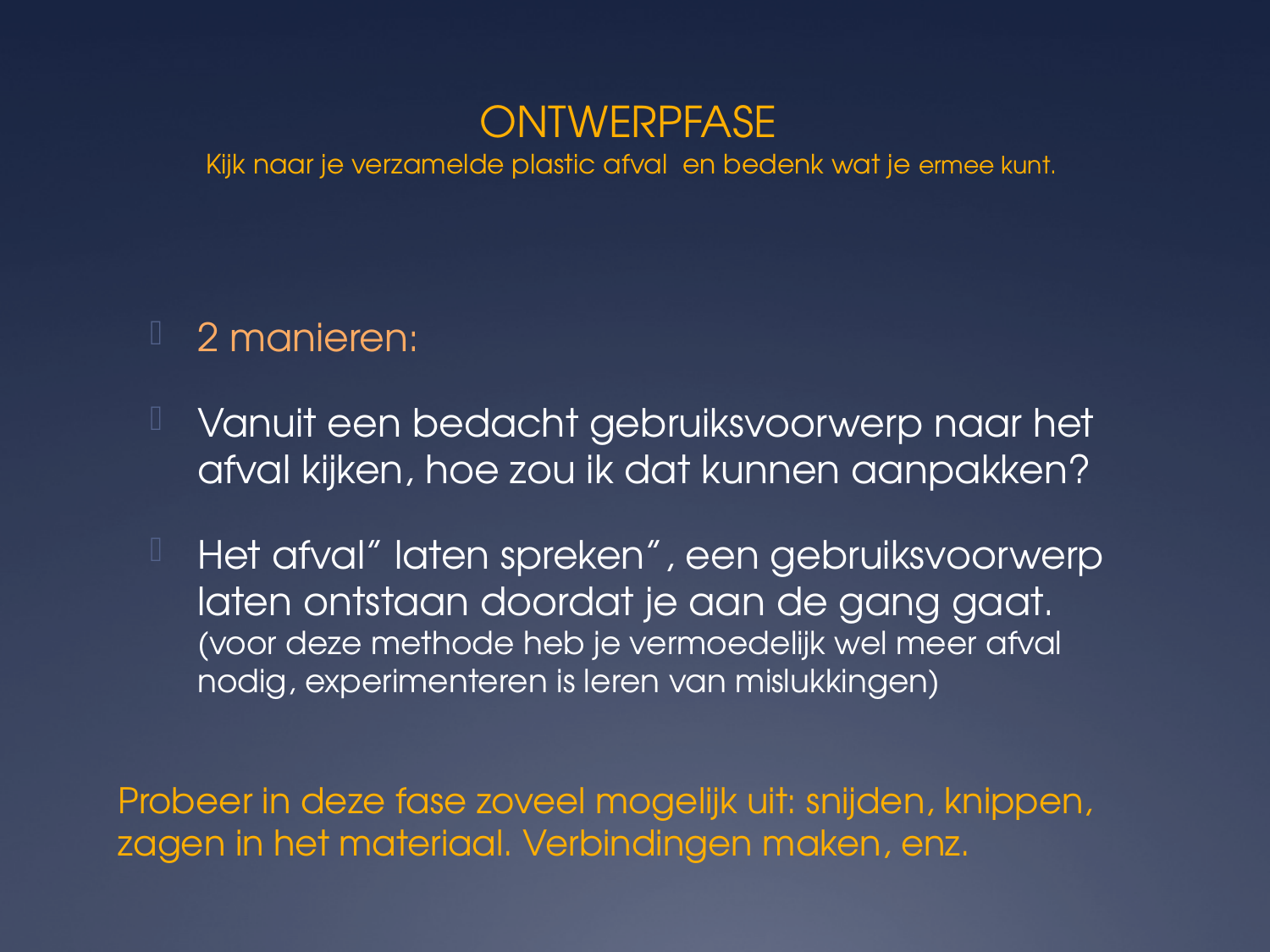

# ONTWERPFASE Kijk naar je verzamelde plastic afval  en bedenk wat je ermee kunt.
2 manieren:
Vanuit een bedacht gebruiksvoorwerp naar het afval kijken, hoe zou ik dat kunnen aanpakken?
Het afval” laten spreken”, een gebruiksvoorwerp laten ontstaan doordat je aan de gang gaat. (voor deze methode heb je vermoedelijk wel meer afval nodig, experimenteren is leren van mislukkingen)

Probeer in deze fase zoveel mogelijk uit: snijden, knippen, zagen in het materiaal. Verbindingen maken, enz.